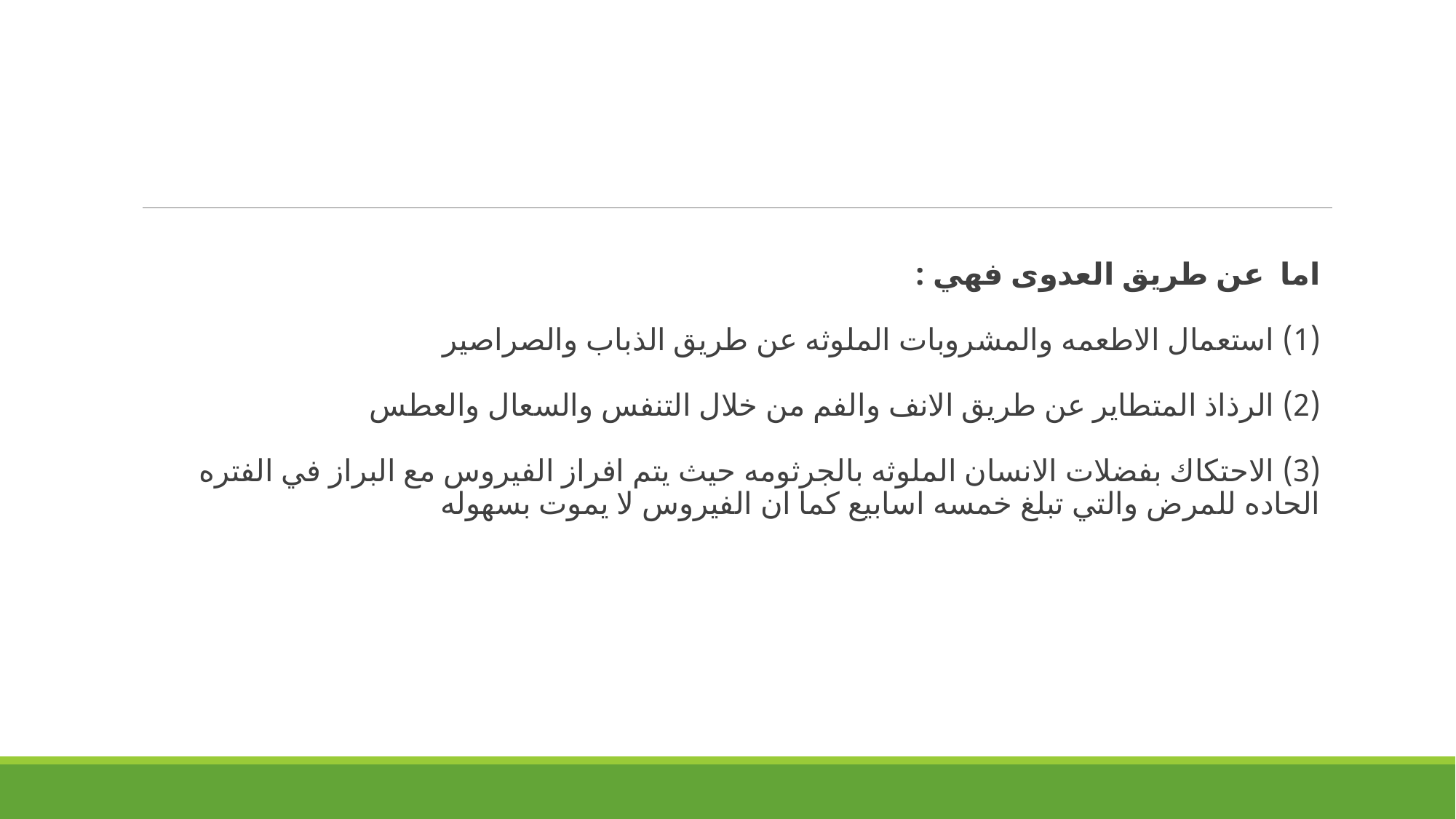

#
اما  عن طريق العدوى فهي :
(1) استعمال الاطعمه والمشروبات الملوثه عن طريق الذباب والصراصير
(2) الرذاذ المتطاير عن طريق الانف والفم من خلال التنفس والسعال والعطس
(3) الاحتكاك بفضلات الانسان الملوثه بالجرثومه حيث يتم افراز الفيروس مع البراز في الفتره الحاده للمرض والتي تبلغ خمسه اسابيع كما ان الفيروس لا يموت بسهوله